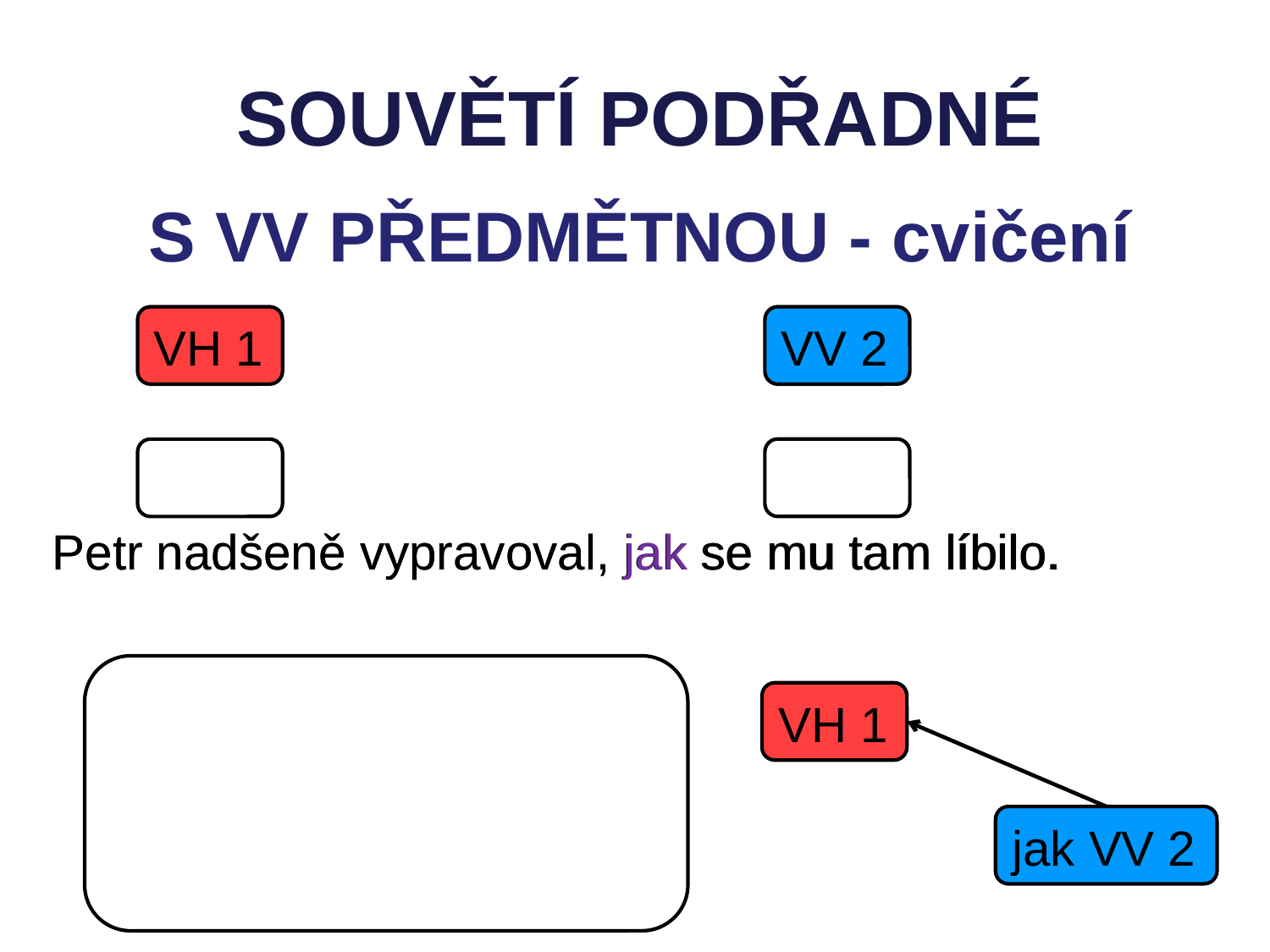

SOUVĚTÍ PODŘADNÉ
S VV PŘEDMĚTNOU - cvičení
VH 1
VV 2

Petr nadšeně vypravoval, jak se mu tam líbilo.
Petr nadšeně vypravoval, jak se mu tam líbilo.

VH 1
jak VV 2